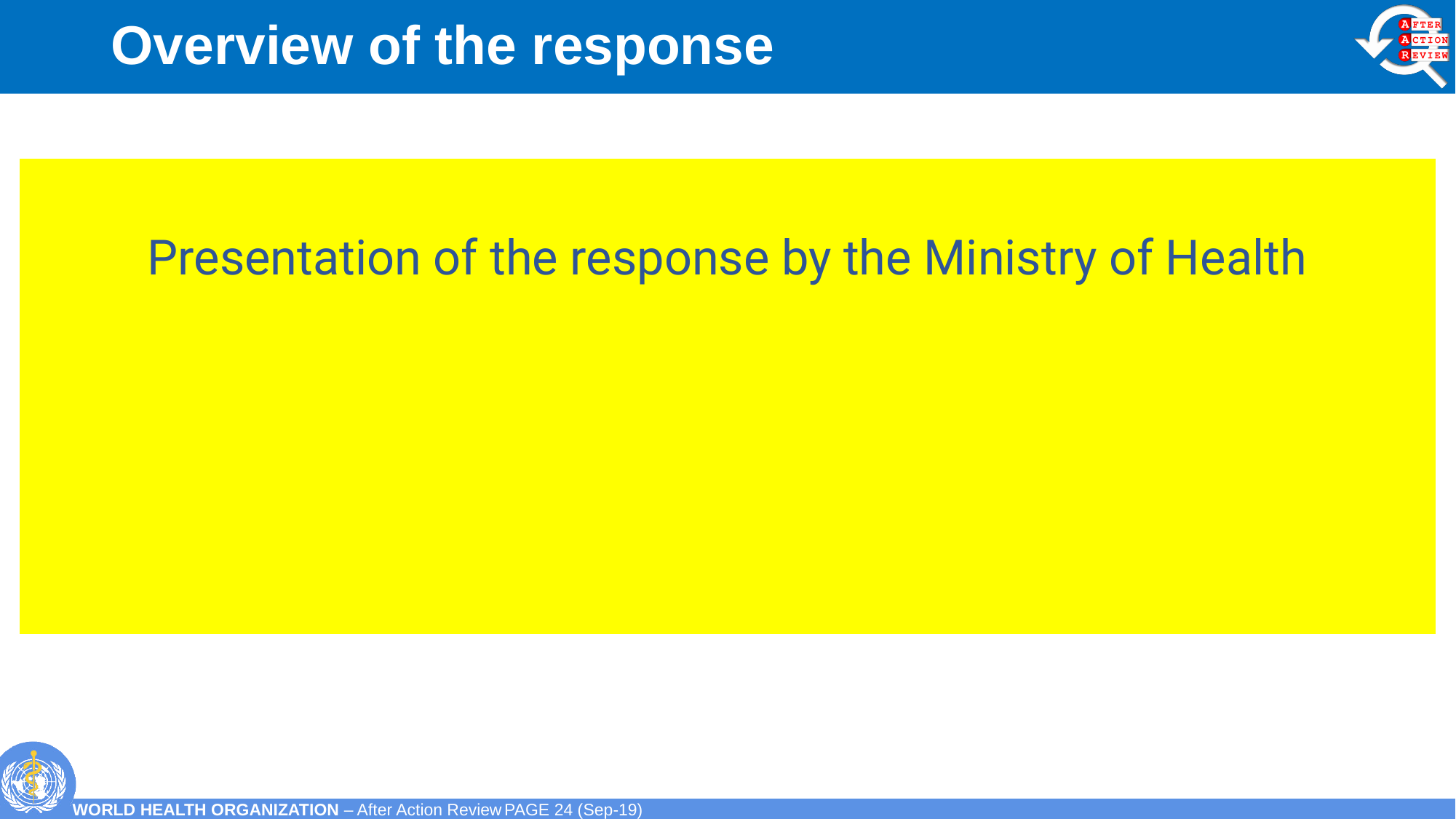

# Overview of the response

Presentation of the response by the Ministry of Health